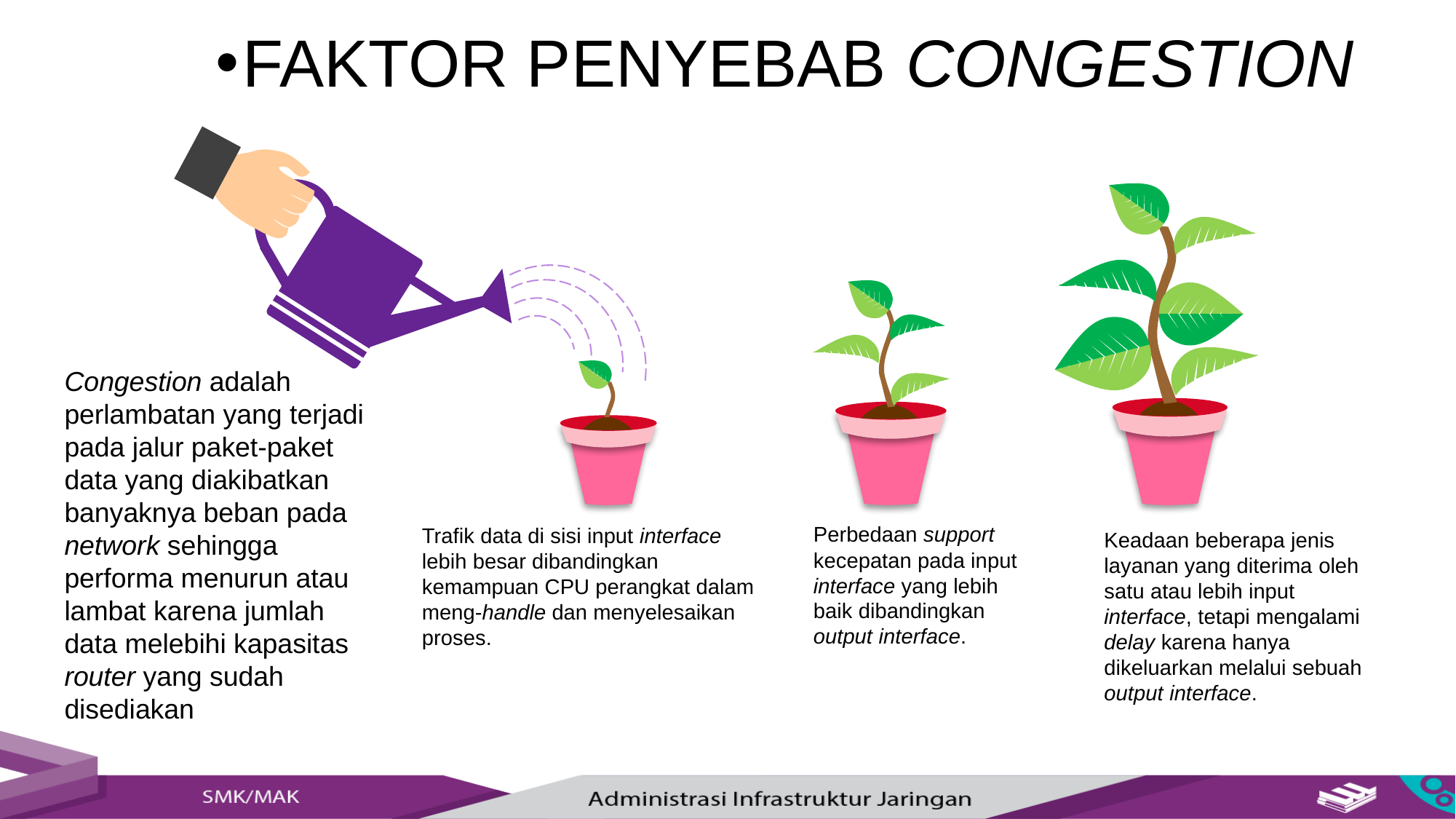

FAKTOR PENYEBAB CONGESTION

Perbedaan support kecepatan pada input interface yang lebih baik dibandingkan output interface.
Trafik data di sisi input interface lebih besar dibandingkan kemampuan CPU perangkat dalam meng-handle dan menyelesaikan proses.
Keadaan beberapa jenis layanan yang diterima oleh satu atau lebih input interface, tetapi mengalami delay karena hanya dikeluarkan melalui sebuah output interface.
Congestion adalah perlambatan yang terjadi pada jalur paket-paket data yang diakibatkan banyaknya beban pada network sehingga performa menurun atau lambat karena jumlah data melebihi kapasitas router yang sudah disediakan